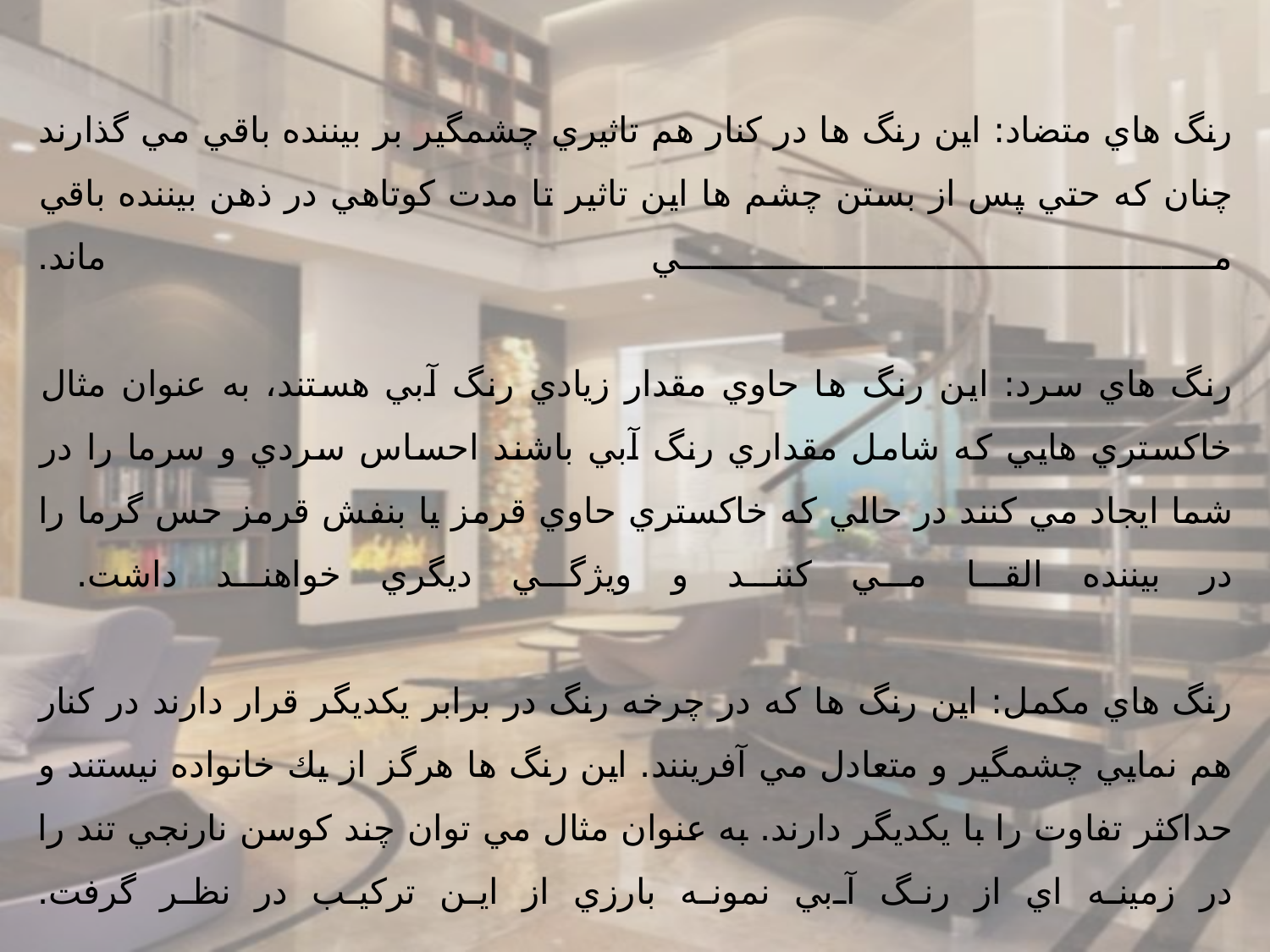

رنگ هاي متضاد: اين رنگ ها در كنار هم تاثيري چشمگير بر بيننده باقي مي گذارند چنان كه حتي پس از بستن چشم ها اين تاثير تا مدت كوتاهي در ذهن بيننده باقي مي ماند.
رنگ هاي سرد: اين رنگ ها حاوي مقدار زيادي رنگ آبي هستند، به عنوان مثال خاكستري هايي كه شامل مقداري رنگ آبي باشند احساس سردي و سرما را در شما ايجاد مي كنند در حالي كه خاكستري حاوي قرمز يا بنفش قرمز حس گرما را در بيننده القا مي كنند و ويژگي ديگري خواهند داشت.
رنگ هاي مكمل: اين رنگ ها كه در چرخه رنگ در برابر يكديگر قرار دارند در كنار هم نمايي چشمگير و متعادل مي آفرينند. اين رنگ ها هرگز از يك خانواده نيستند و حداكثر تفاوت را با يكديگر دارند. به عنوان مثال مي توان چند كوسن نارنجي تند را در زمينه اي از رنگ آبي نمونه بارزي از اين تركيب در نظر گرفت.
#